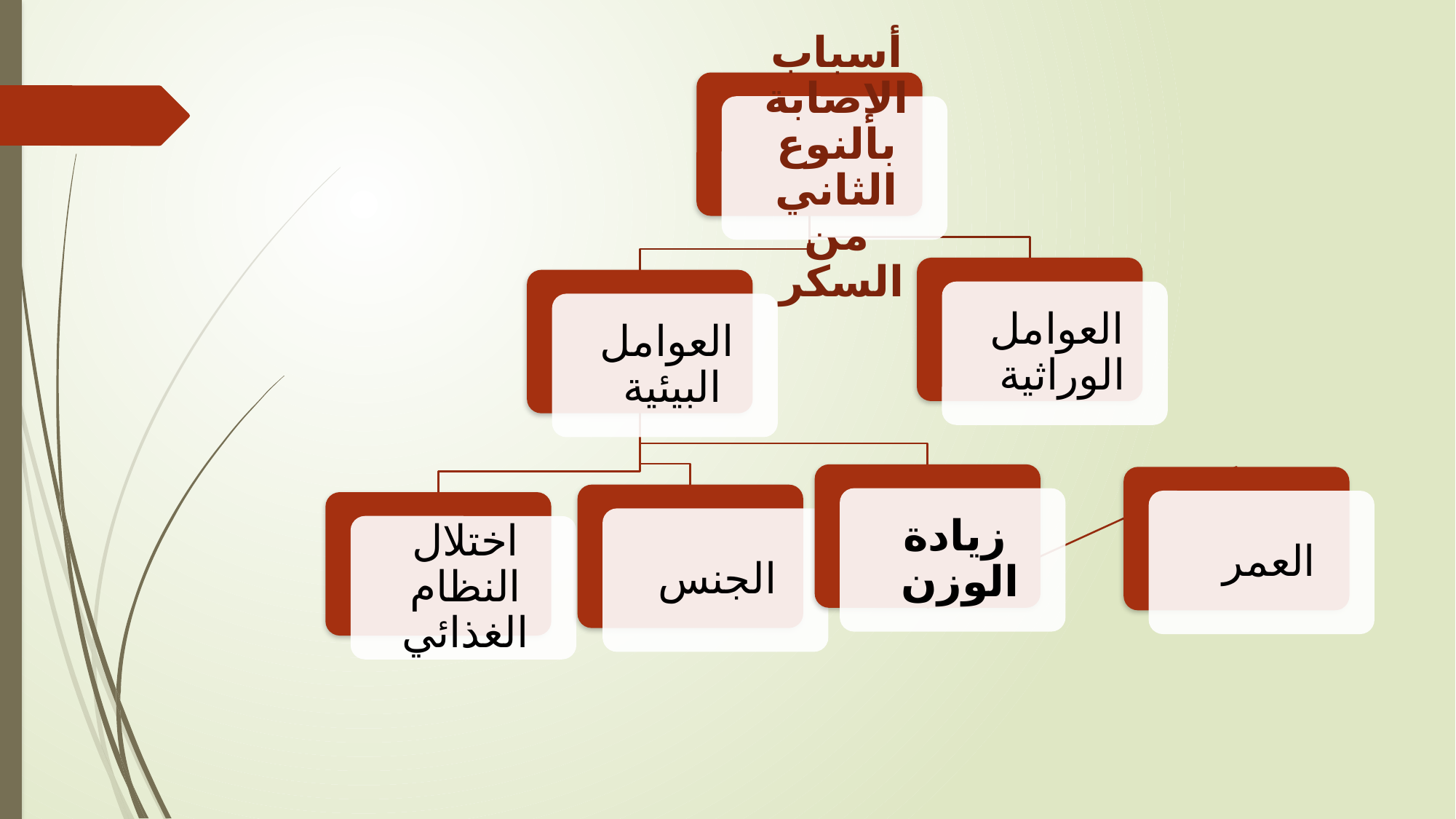

أسباب الإصابة بالنوع الثاني من السكر
العوامل البيئية
اختلال النظام الغذائي
الجنس
زيادة الوزن
العمر
العوامل الوراثية